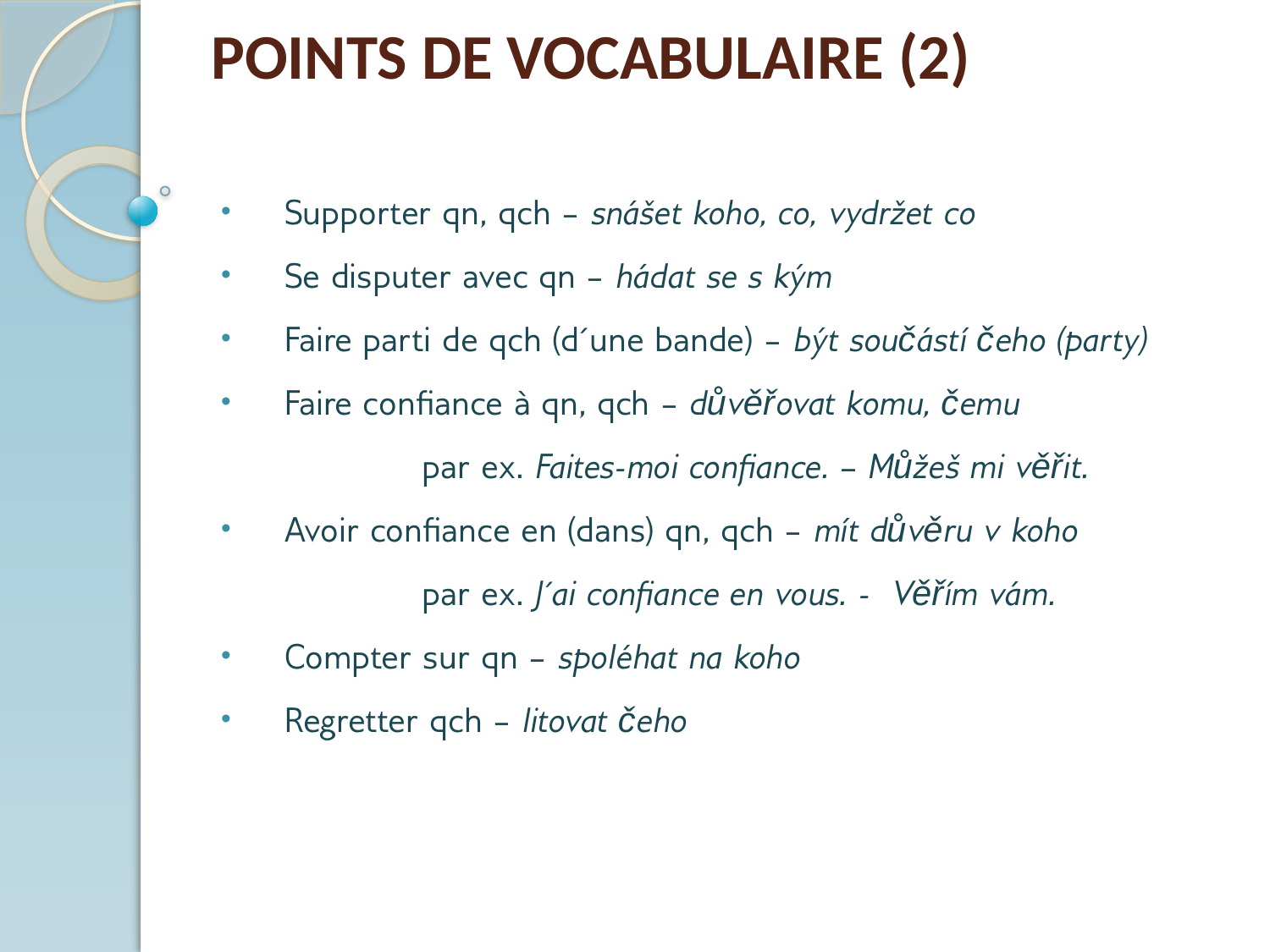

# POINTS DE VOCABULAIRE (2)

Supporter qn, qch – snášet koho, co, vydržet co
Se disputer avec qn – hádat se s kým
Faire parti de qch (d´une bande) – být součástí čeho (party)
Faire confiance à qn, qch – důvěřovat komu, čemu
		 par ex. Faites-moi confiance. – Můžeš mi věřit.
Avoir confiance en (dans) qn, qch – mít důvěru v koho
		 par ex. J´ai confiance en vous. -  Věřím vám.
Compter sur qn – spoléhat na koho
Regretter qch – litovat čeho